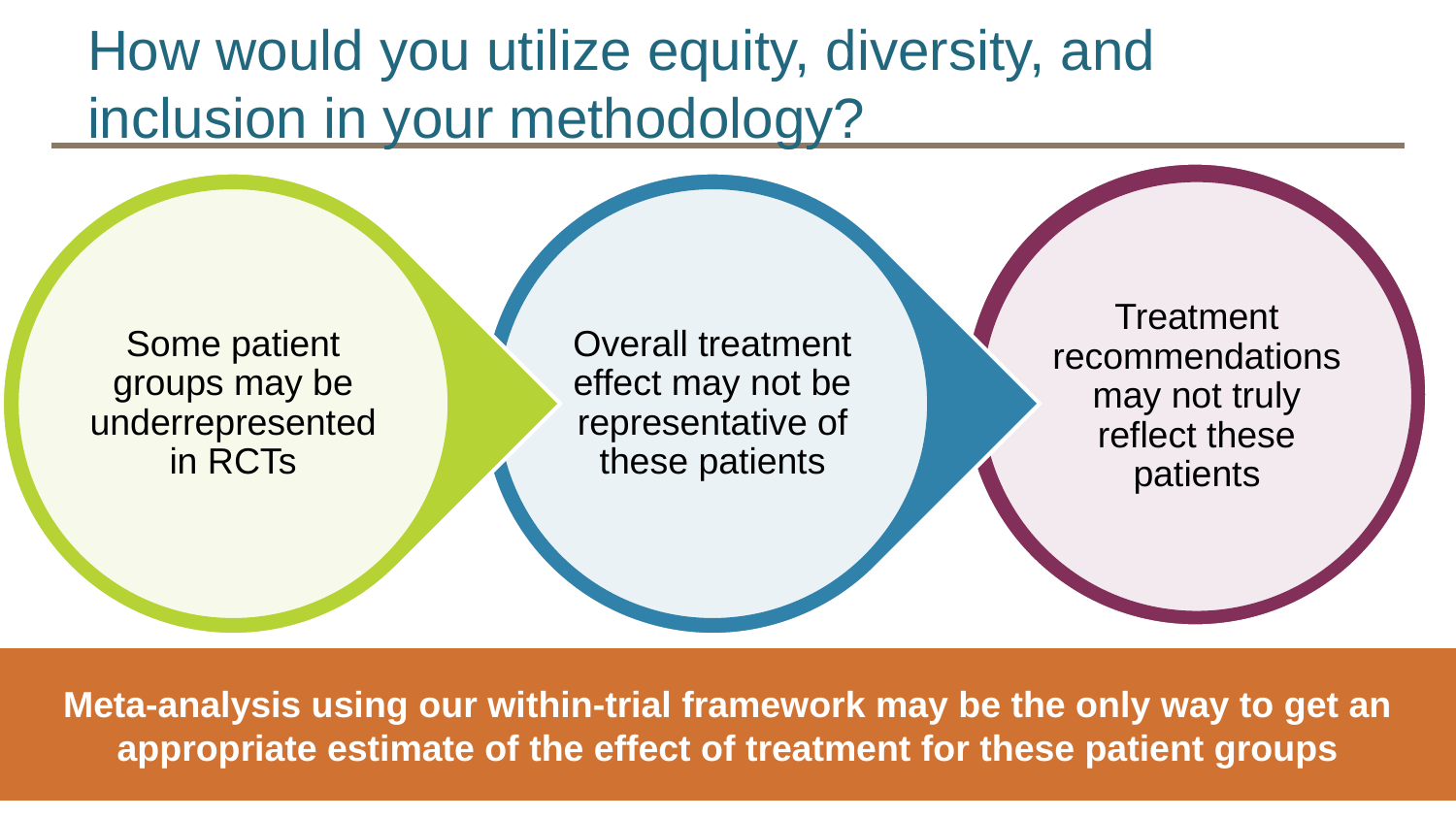

Treatment recommendations may not truly reflect these patients
Overall treatment effect may not be representative of these patients
Some patient groups may be underrepresented in RCTs
# How would you utilize equity, diversity, and inclusion in your methodology?
Meta-analysis using our within-trial framework may be the only way to get an appropriate estimate of the effect of treatment for these patient groups